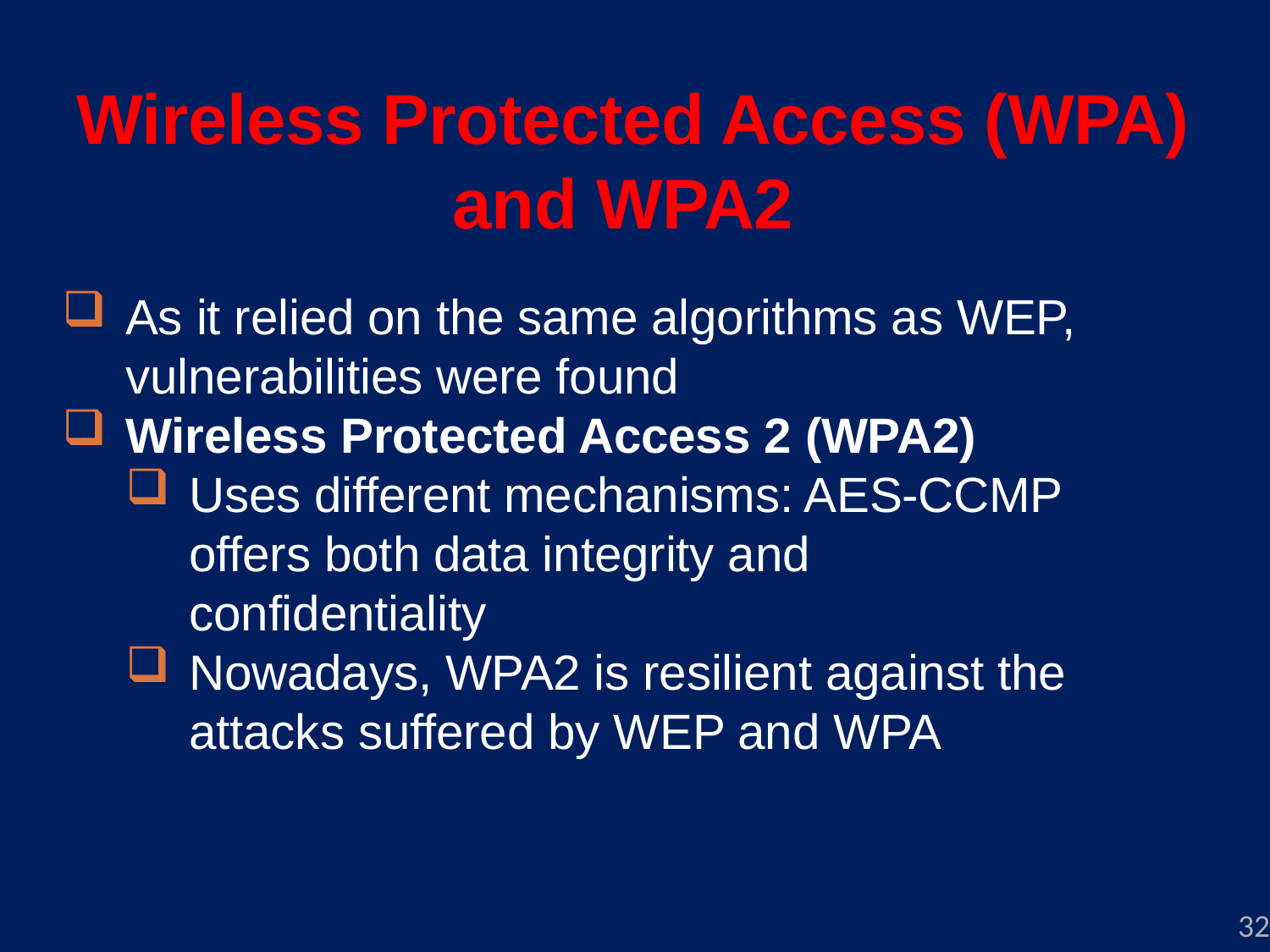

Wireless Protected Access (WPA) and WPA2
As it relied on the same algorithms as WEP, vulnerabilities were found
Wireless Protected Access 2 (WPA2)
Uses different mechanisms: AES-CCMP offers both data integrity and confidentiality
Nowadays, WPA2 is resilient against the attacks suffered by WEP and WPA
32